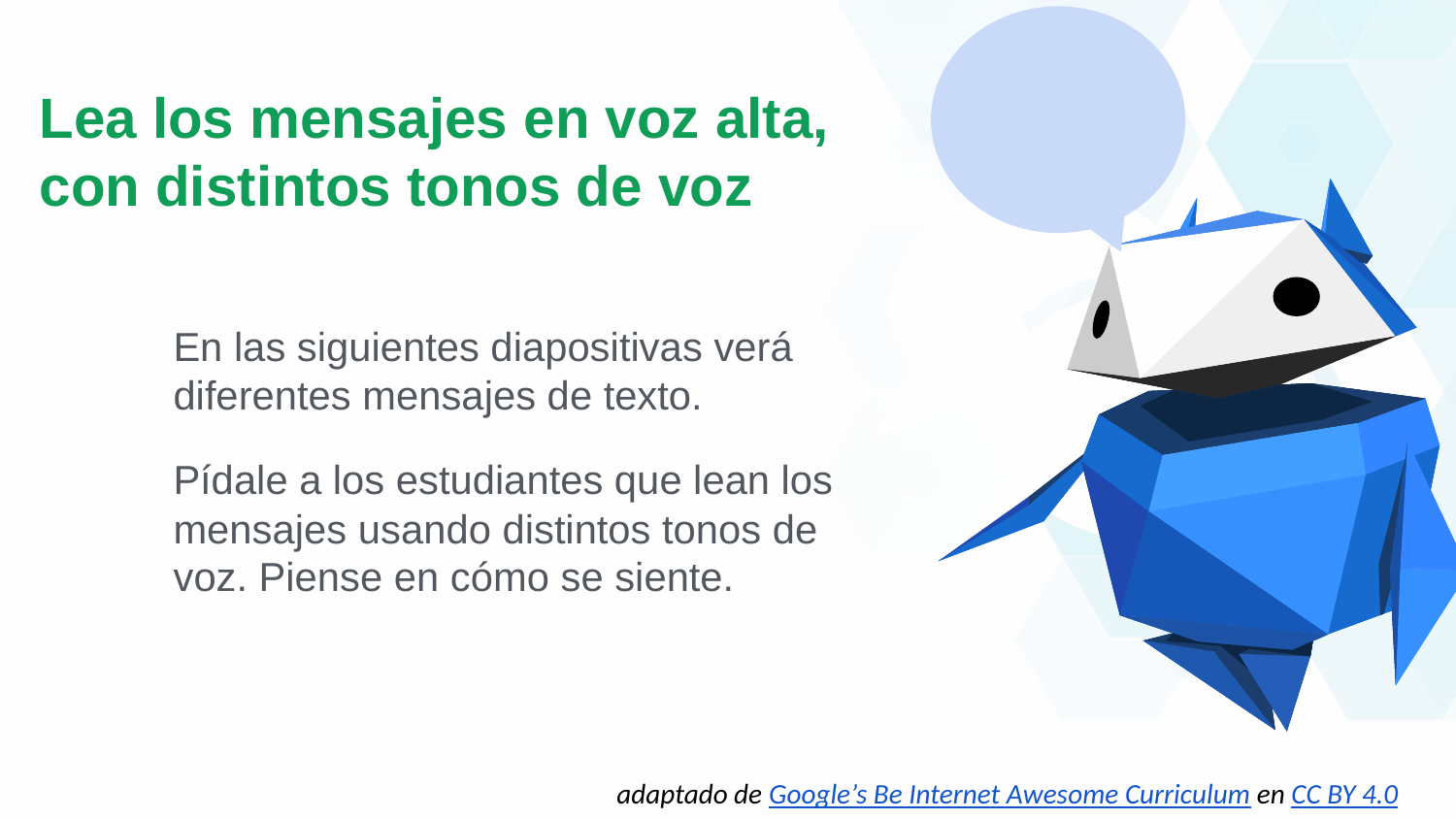

Lea los mensajes en voz alta,
con distintos tonos de voz

En las siguientes diapositivas verá diferentes mensajes de texto.
Pídale a los estudiantes que lean los mensajes usando distintos tonos de voz. Piense en cómo se siente.
adaptado de Google’s Be Internet Awesome Curriculum en CC BY 4.0